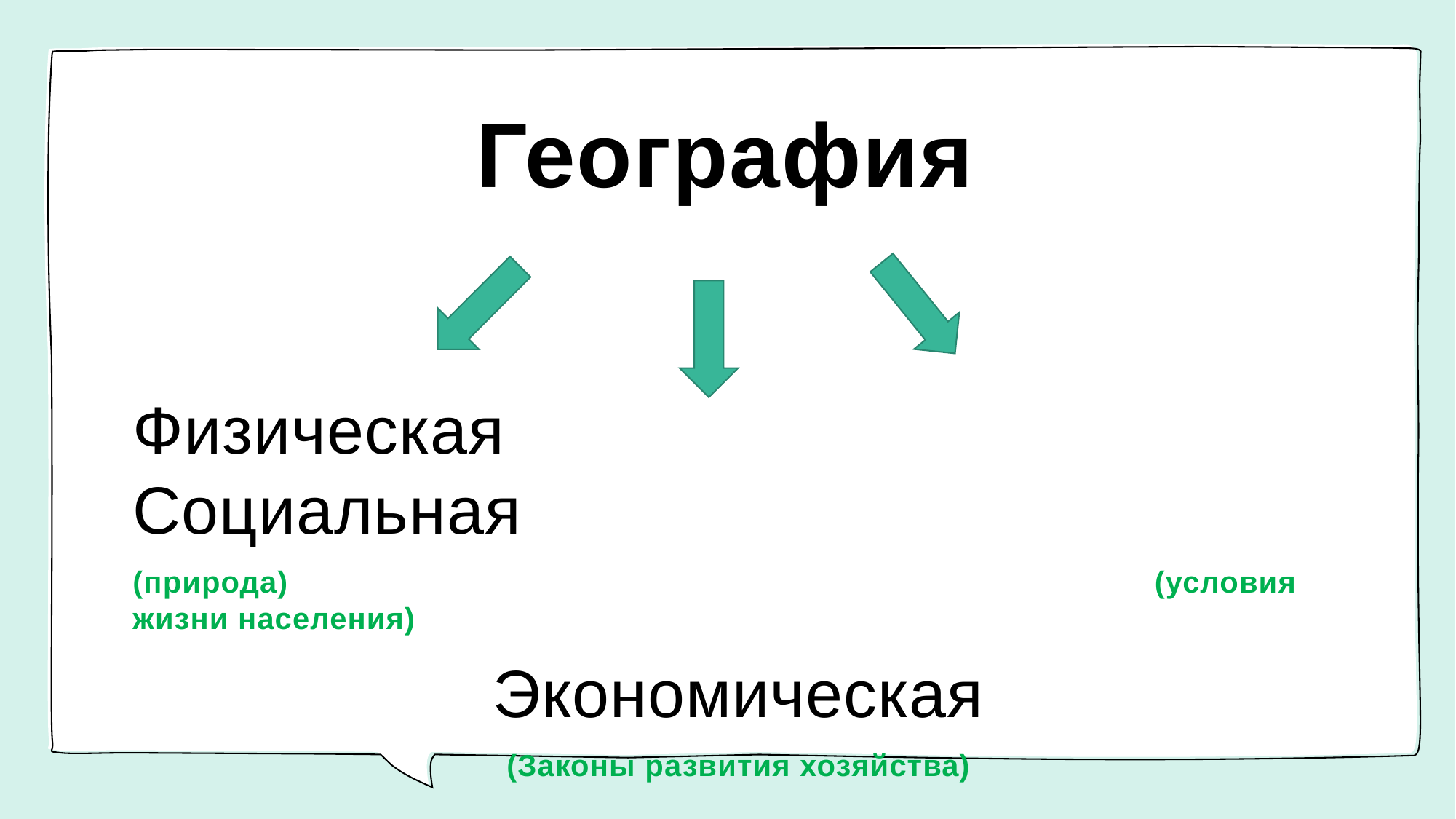

# География

Физическая                              Социальная
(природа)                                                                                               (условия жизни населения)
Экономическая
(Законы развития хозяйства)